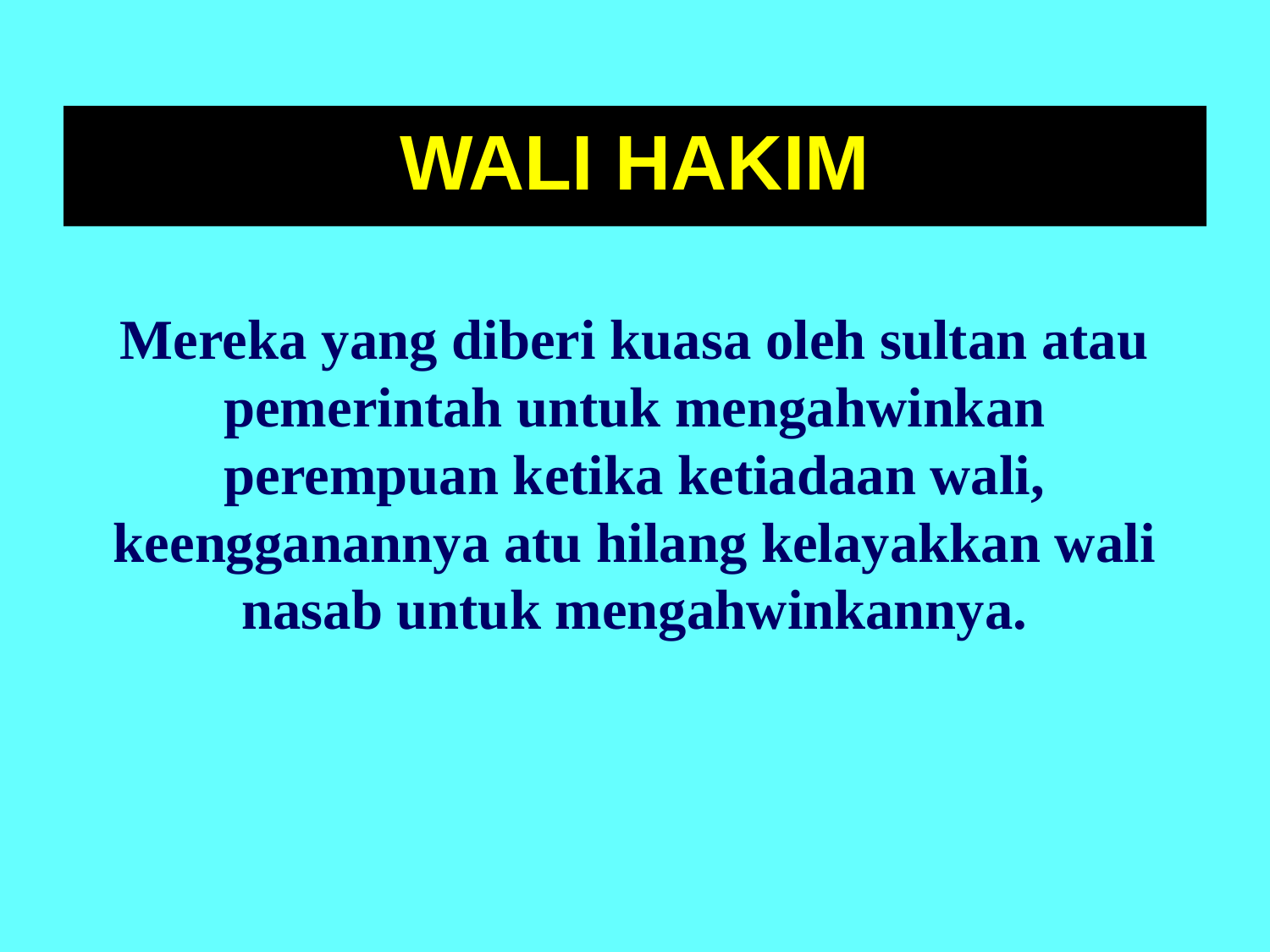

# WALI HAKIM
Mereka yang diberi kuasa oleh sultan atau pemerintah untuk mengahwinkan perempuan ketika ketiadaan wali, keengganannya atu hilang kelayakkan wali nasab untuk mengahwinkannya.